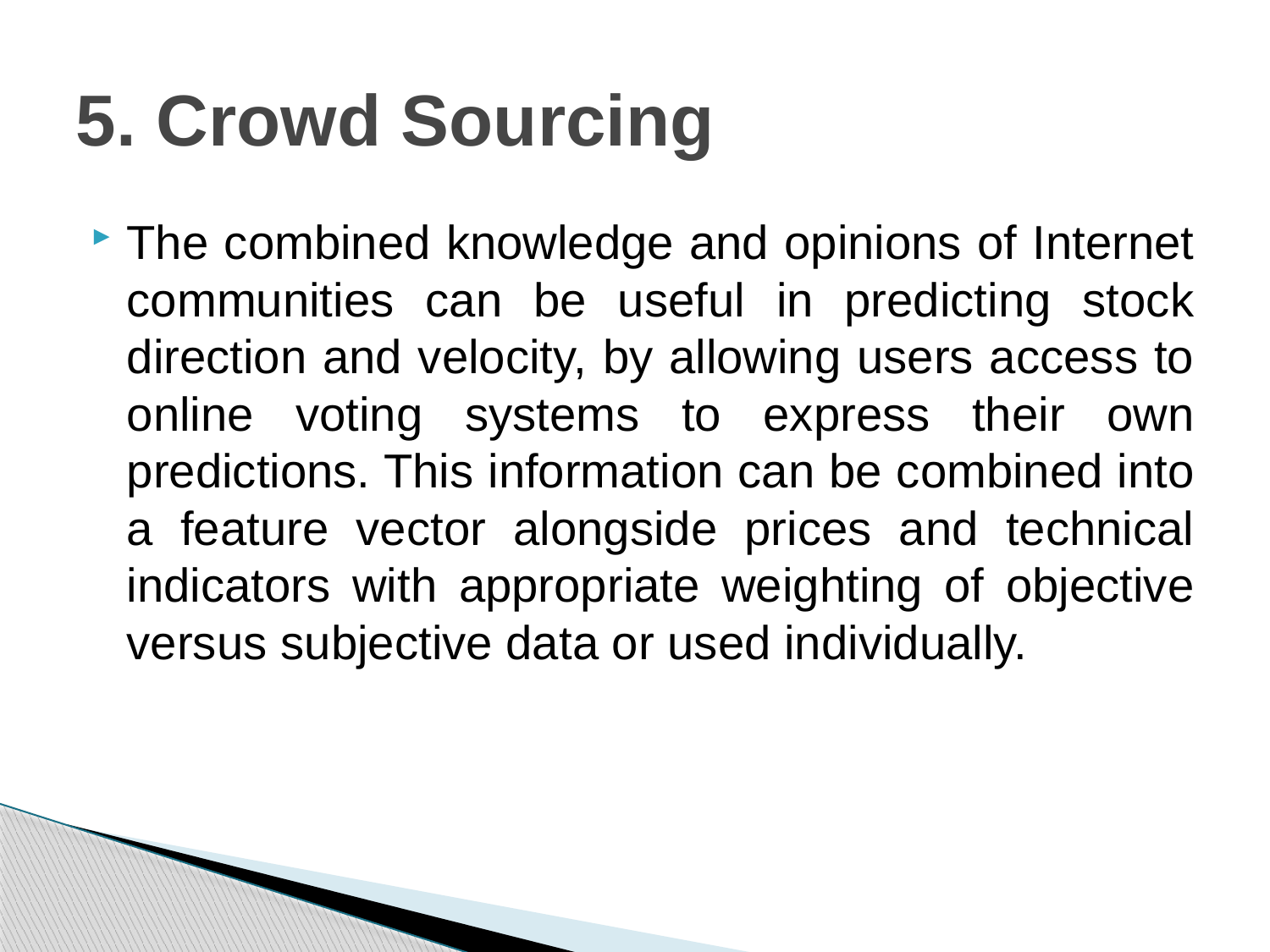

# 5. Crowd Sourcing
The combined knowledge and opinions of Internet communities can be useful in predicting stock direction and velocity, by allowing users access to online voting systems to express their own predictions. This information can be combined into a feature vector alongside prices and technical indicators with appropriate weighting of objective versus subjective data or used individually.